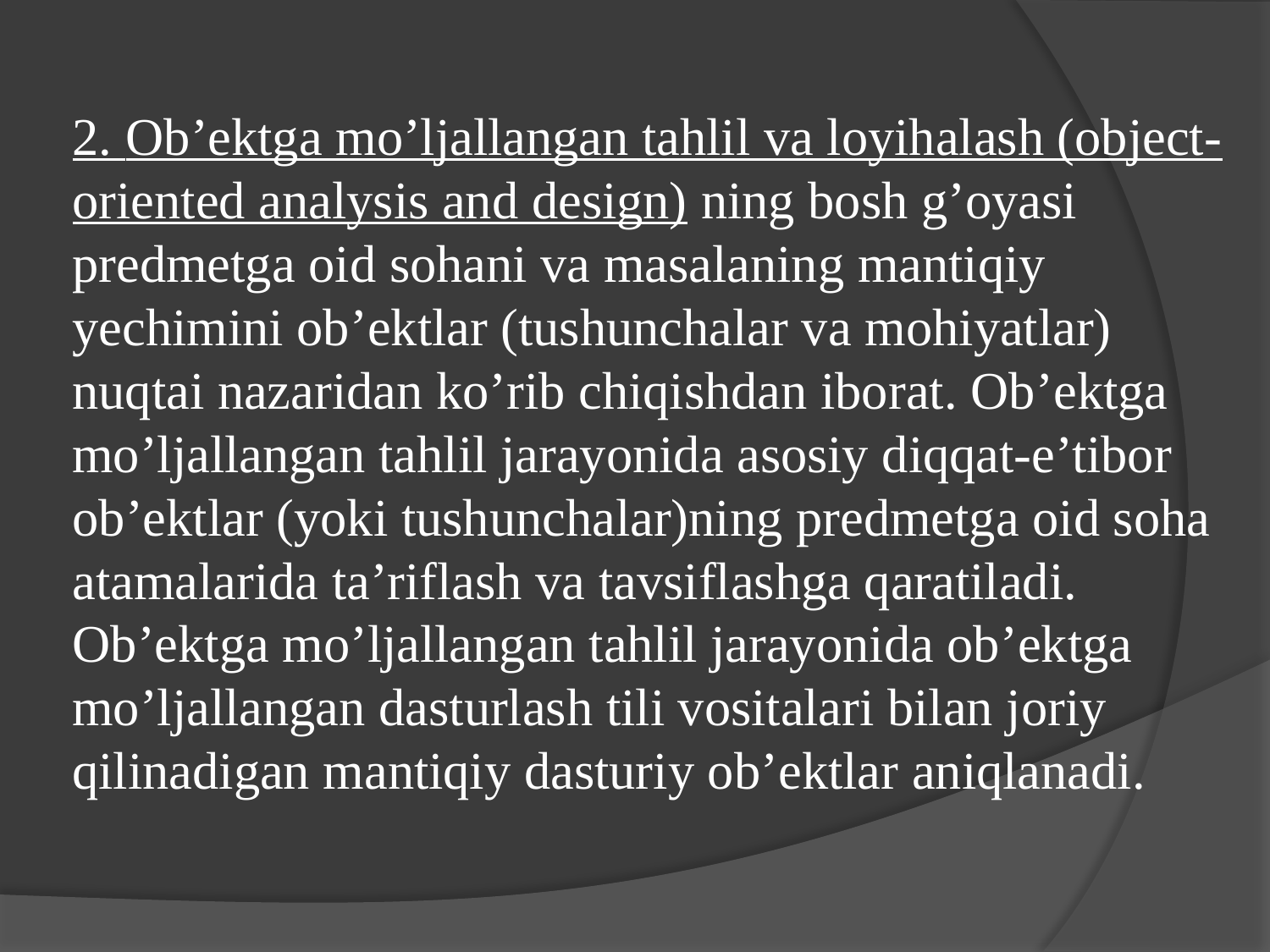

2. Ob’ektga mo’ljallangan tahlil va loyihalash (object-oriented analysis and design) ning bosh g’oyasi predmetga oid sohani va masalaning mantiqiy yechimini ob’ektlar (tushunchalar va mohiyatlar) nuqtai nazaridan ko’rib chiqishdan iborat. Ob’ektga mo’ljallangan tahlil jarayonida asosiy diqqat-e’tibor ob’ektlar (yoki tushunchalar)ning predmetga oid soha atamalarida ta’riflash va tavsiflashga qaratiladi. Ob’ektga mo’ljallangan tahlil jarayonida ob’ektga mo’ljallangan dasturlash tili vositalari bilan joriy qilinadigan mantiqiy dasturiy ob’ektlar aniqlanadi.